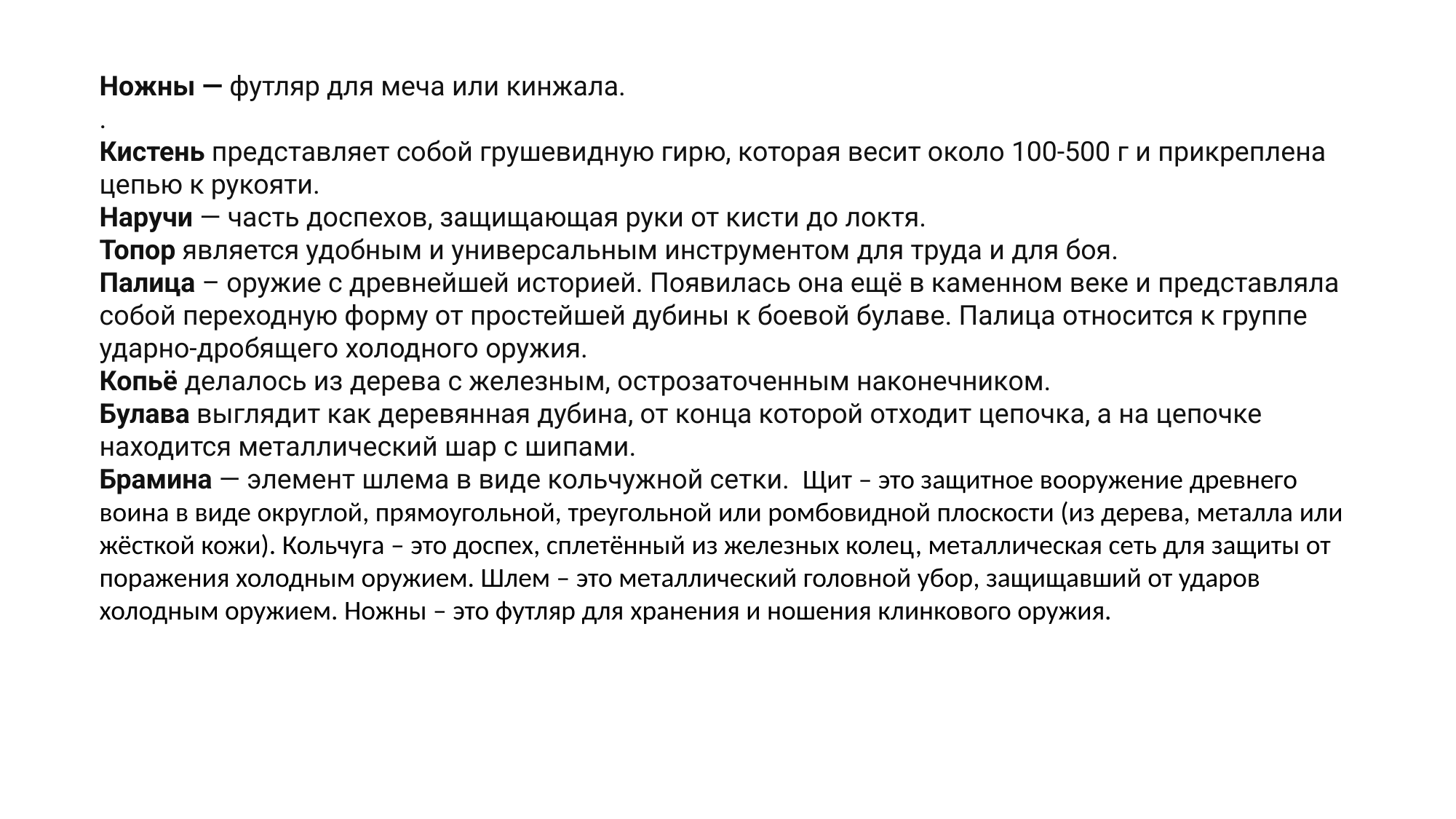

Ножны — футляр для меча или кинжала.
.
Кистень представляет собой грушевидную гирю, которая весит около 100-500 г и прикреплена цепью к рукояти.
Наручи — часть доспехов, защищающая руки от кисти до локтя.
Топор является удобным и универсальным инструментом для труда и для боя.
Палица – оружие с древнейшей историей. Появилась она ещё в каменном веке и представляла собой переходную форму от простейшей дубины к боевой булаве. Палица относится к группе ударно-дробящего холодного оружия.
Копьё делалось из дерева с железным, острозаточенным наконечником.
Булава выглядит как деревянная дубина, от конца которой отходит цепочка, а на цепочке находится металлический шар с шипами.
Брамина — элемент шлема в виде кольчужной сетки.  Щит – это защитное вооружение древнего воина в виде округлой, прямоугольной, треугольной или ромбовидной плоскости (из дерева, металла или жёсткой кожи). Кольчуга – это доспех, сплетённый из железных колец, металлическая сеть для защиты от поражения холодным оружием. Шлем – это металлический головной убор, защищавший от ударов холодным оружием. Ножны – это футляр для хранения и ношения клинкового оружия.